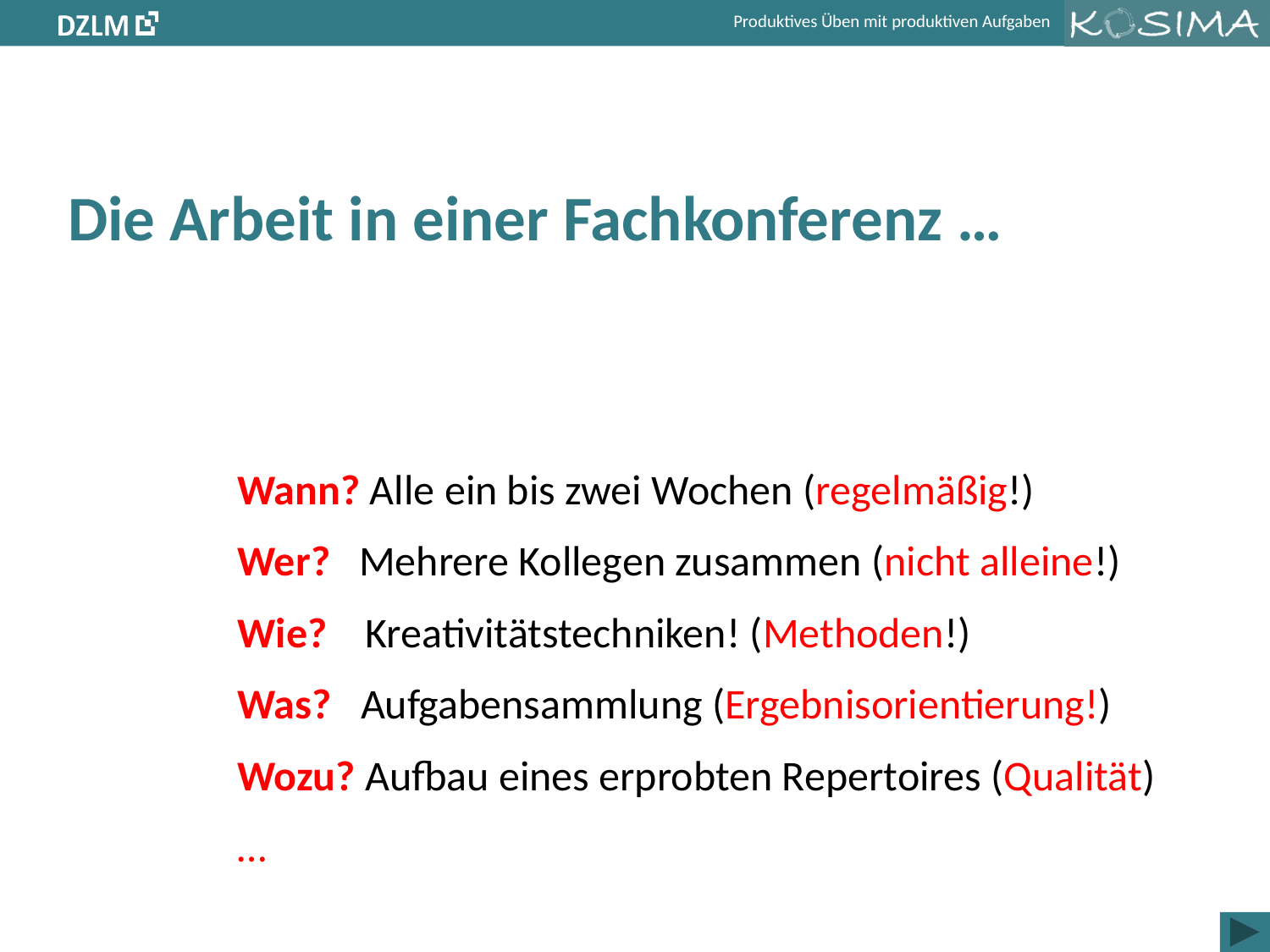

# Die Arbeit in einer Fachkonferenz …
… sollte strukturiert werden und organisiert sein
Wann? Alle ein bis zwei Wochen (regelmäßig!)
Wer?   Mehrere Kollegen zusammen (nicht alleine!)
Wie?    Kreativitätstechniken! (Methoden!)
Was?   Aufgabensammlung (Ergebnisorientierung!)
Wozu? Aufbau eines erprobten Repertoires (Qualität)
…